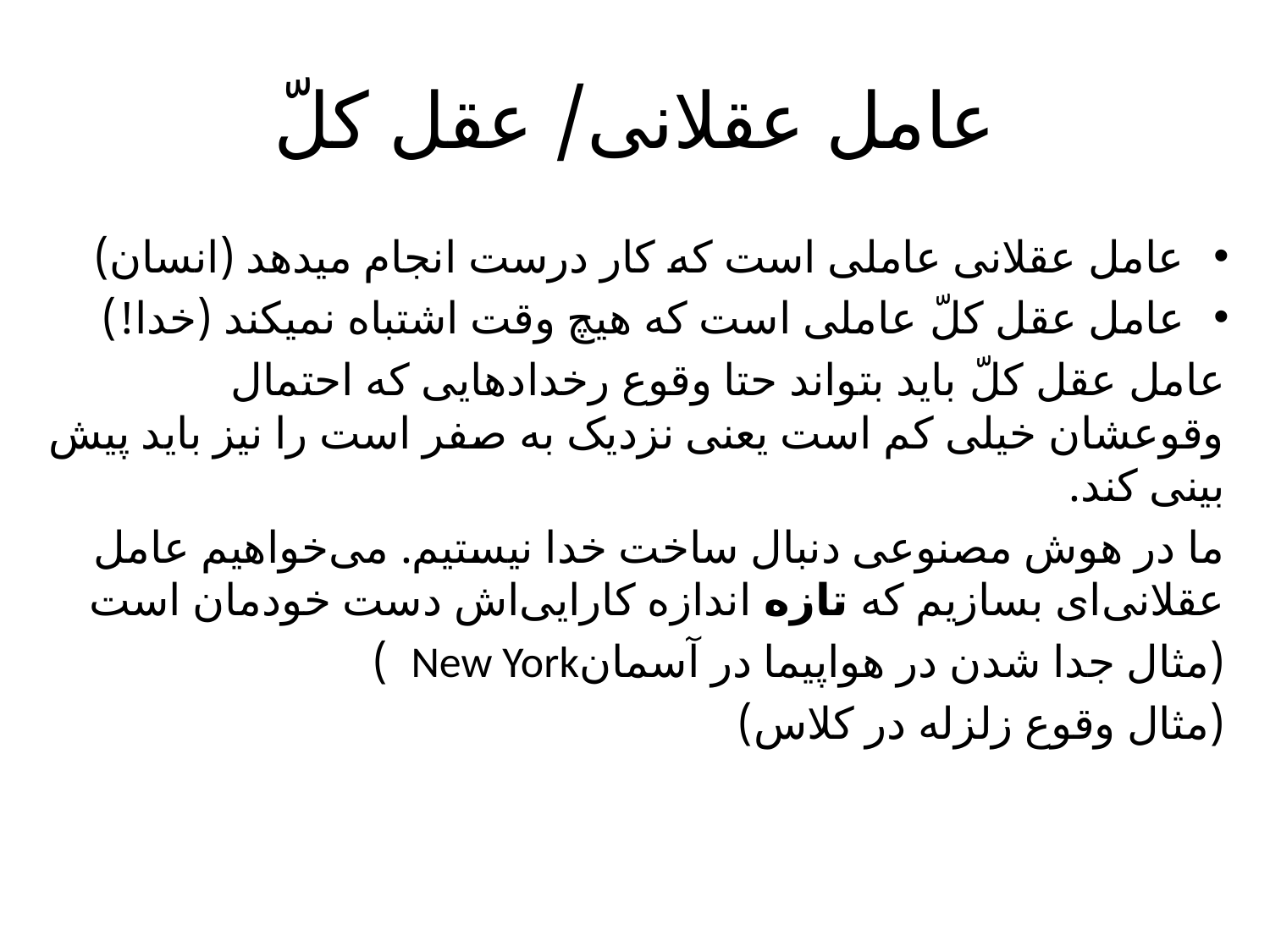

# عامل عقلانی/ عقل کلّ
عامل عقلانی عاملی است که کار درست انجام میدهد (انسان)
عامل عقل کلّ عاملی است که هیچ وقت اشتباه نمیکند (خدا!)
عامل عقل کلّ باید بتواند حتا وقوع رخدادهایی که احتمال وقوعشان خیلی‌ کم است یعنی‌ نزدیک به صفر است را نیز باید پیش بینی‌ کند.
ما در هوش مصنوعی‌ دنبال ساخت خدا نیستیم. می‌خواهیم عامل عقلانی‌ای بسازیم که تازه اندازه کارایی‌اش دست خودمان است
(مثال جدا شدن در هواپیما در آسمانNew York  )
(مثال وقوع زلزله در کلاس)